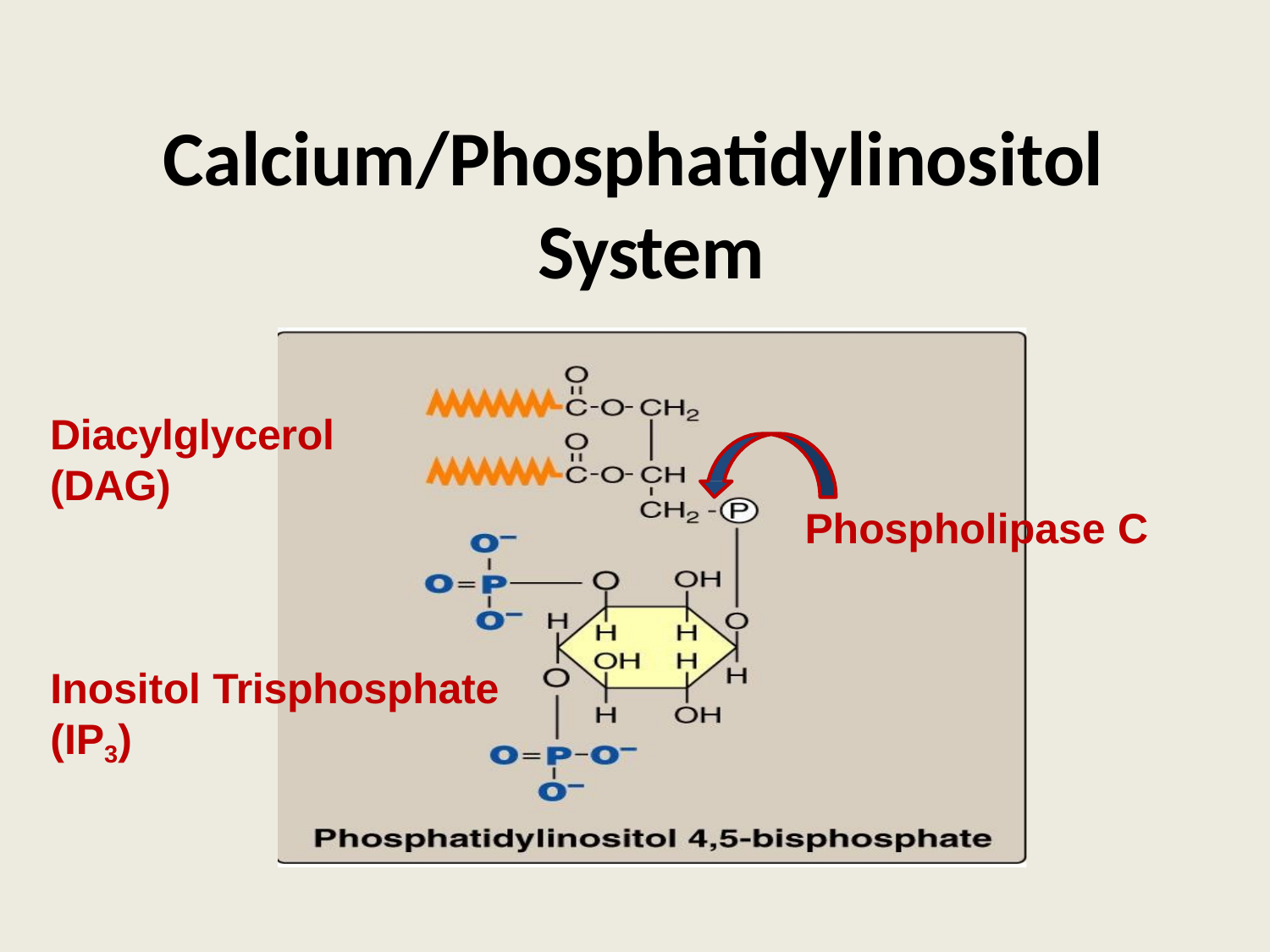

# Calcium/Phosphatidylinositol  System

Diacylglycerol
(DAG)

Phospholipase C
Inositol Trisphosphate
(IP3)